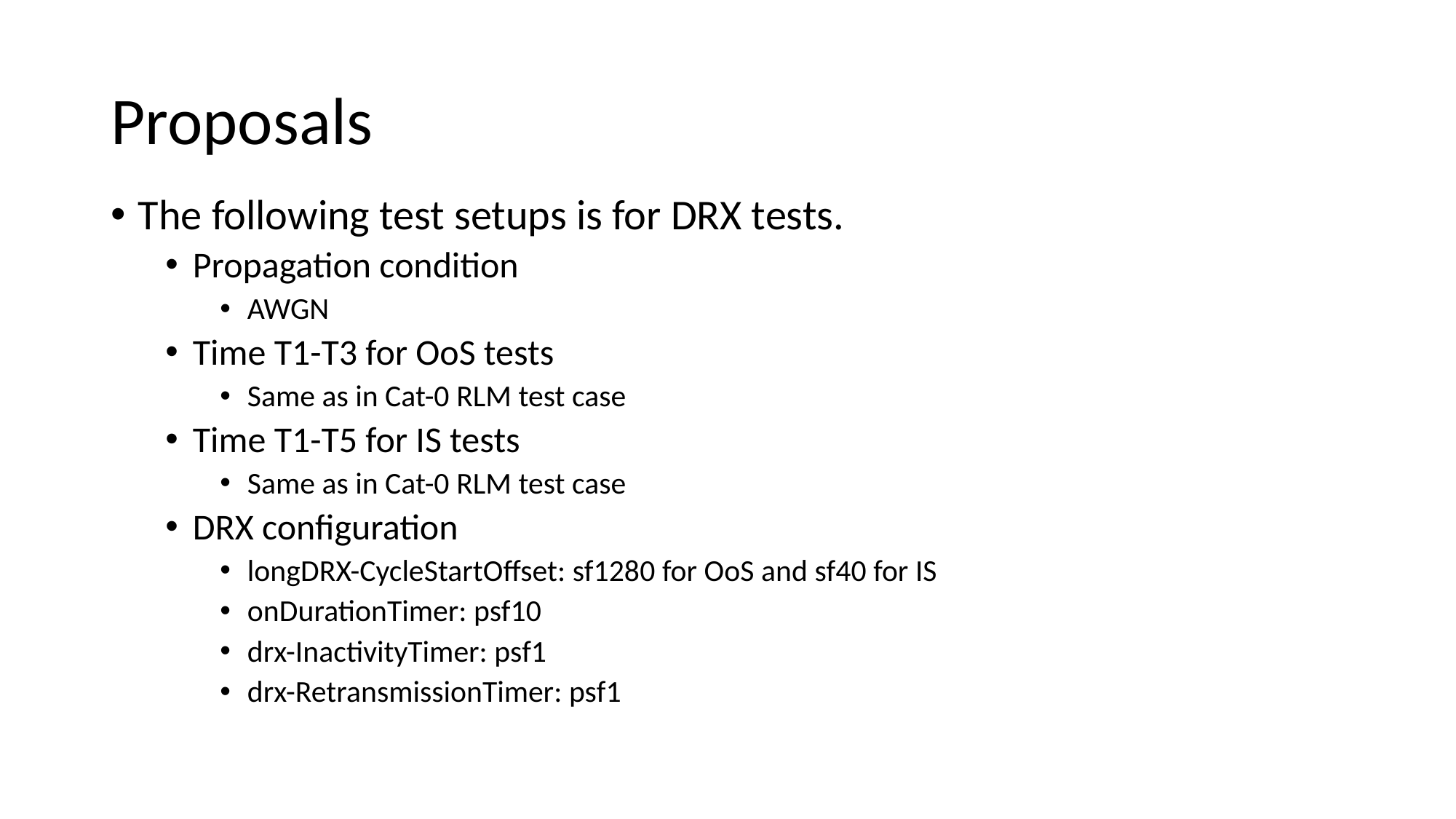

# Proposals
The following test setups is for DRX tests.
Propagation condition
AWGN
Time T1-T3 for OoS tests
Same as in Cat-0 RLM test case
Time T1-T5 for IS tests
Same as in Cat-0 RLM test case
DRX configuration
longDRX-CycleStartOffset: sf1280 for OoS and sf40 for IS
onDurationTimer: psf10
drx-InactivityTimer: psf1
drx-RetransmissionTimer: psf1